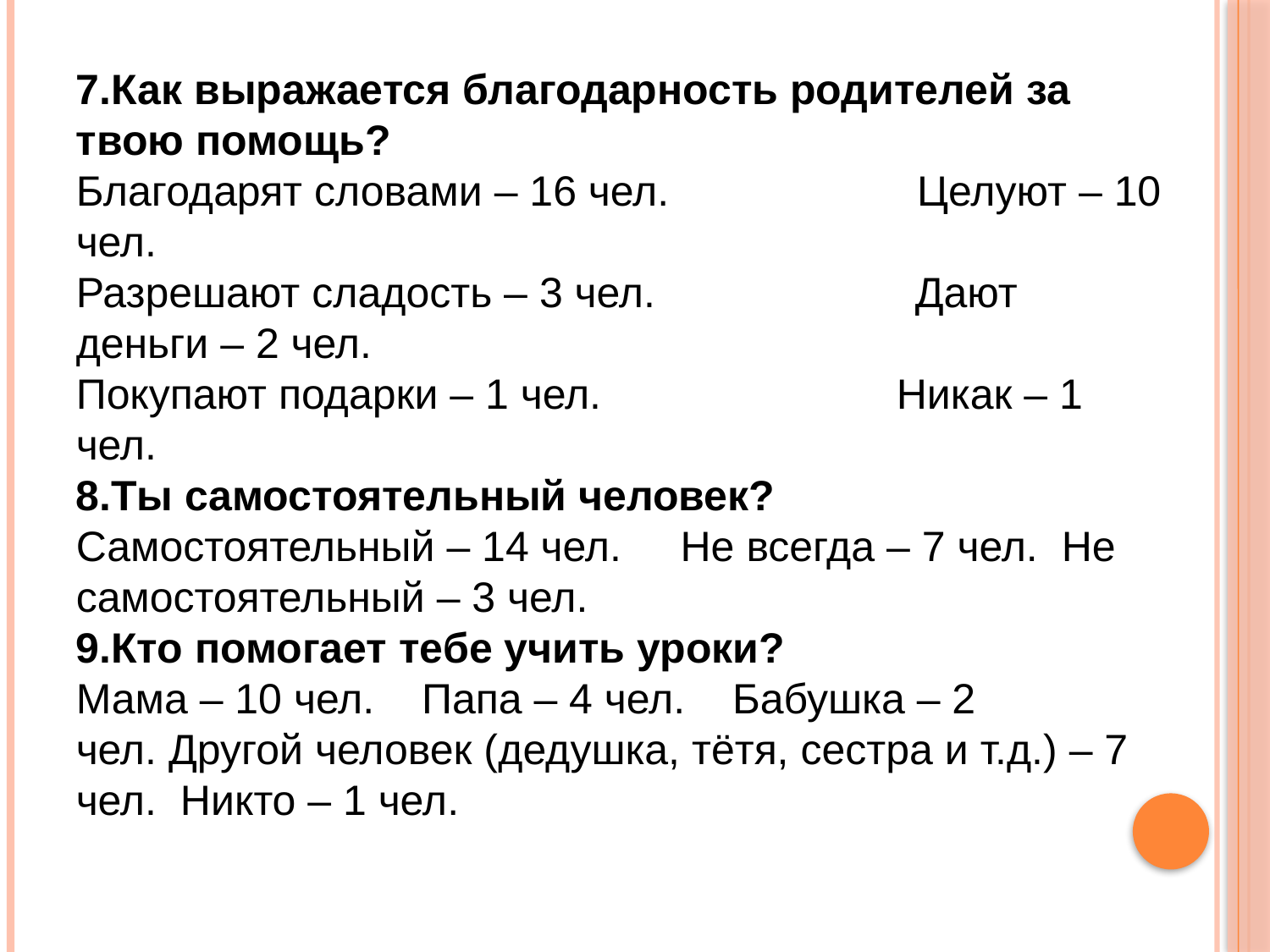

7.Как выражается благодарность родителей за твою помощь?
Благодарят словами – 16 чел.                     Целуют – 10 чел.
Разрешают сладость – 3 чел.                      Дают деньги – 2 чел.
Покупают подарки – 1 чел.                         Никак – 1 чел.
8.Ты самостоятельный человек?
Самостоятельный – 14 чел.     Не всегда – 7 чел.  Не самостоятельный – 3 чел.
9.Кто помогает тебе учить уроки?
Мама – 10 чел.    Папа – 4 чел.    Бабушка – 2 чел. Другой человек (дедушка, тётя, сестра и т.д.) – 7 чел.  Никто – 1 чел.